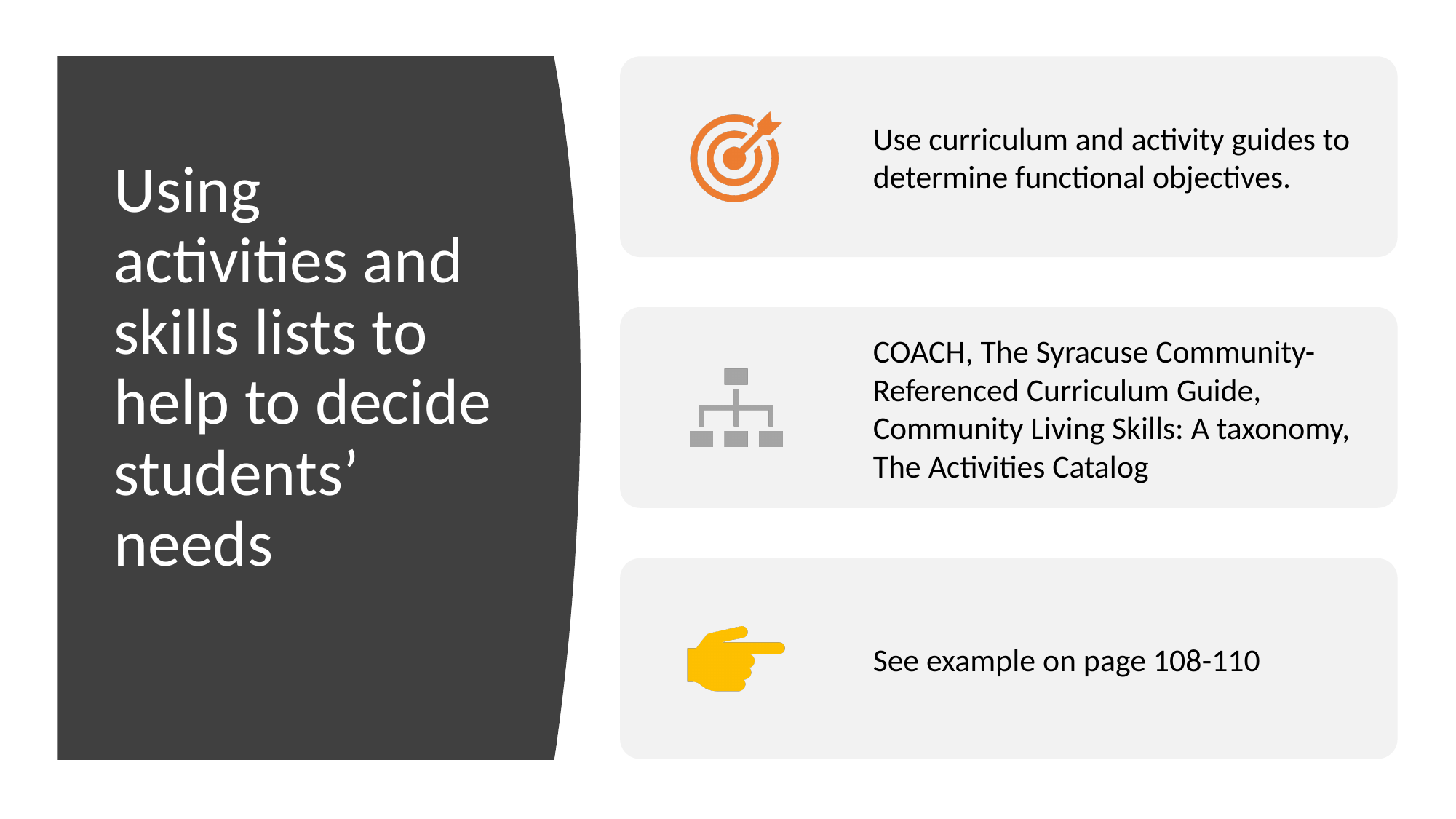

Use curriculum and activity guides to determine functional objectives.

COACH, The Syracuse Community-Referenced Curriculum Guide, Community Living Skills: A taxonomy, The Activities Catalog

See example on page 108-110

# Using activities and skills lists to help to decide students’ needs